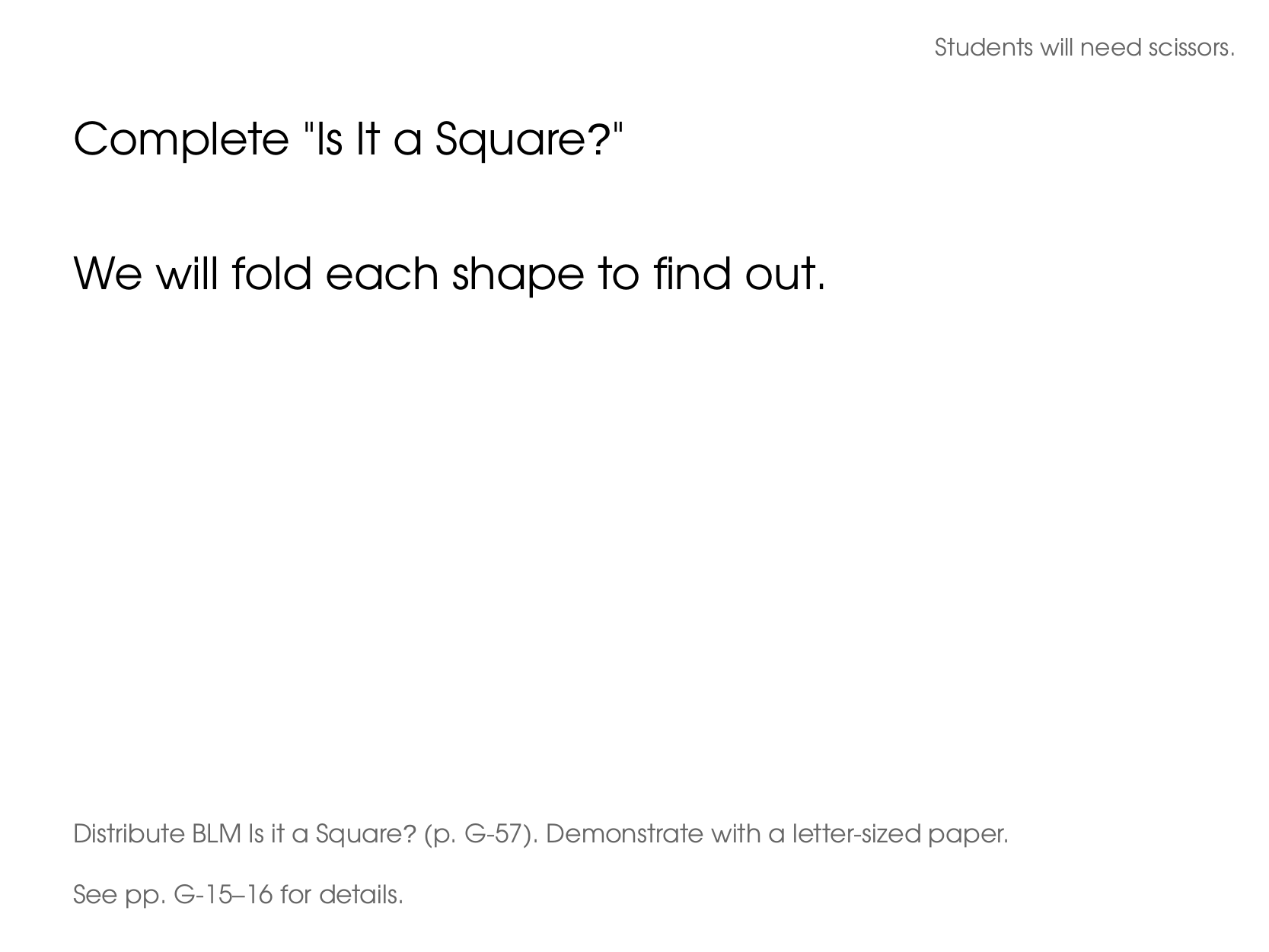

Students will need scissors.
Complete "Is It a Square?"
We will fold each shape to find out.
Distribute BLM Is it a Square? (p. G-57). Demonstrate with a letter-sized paper.
See pp. G-15–16 for details.